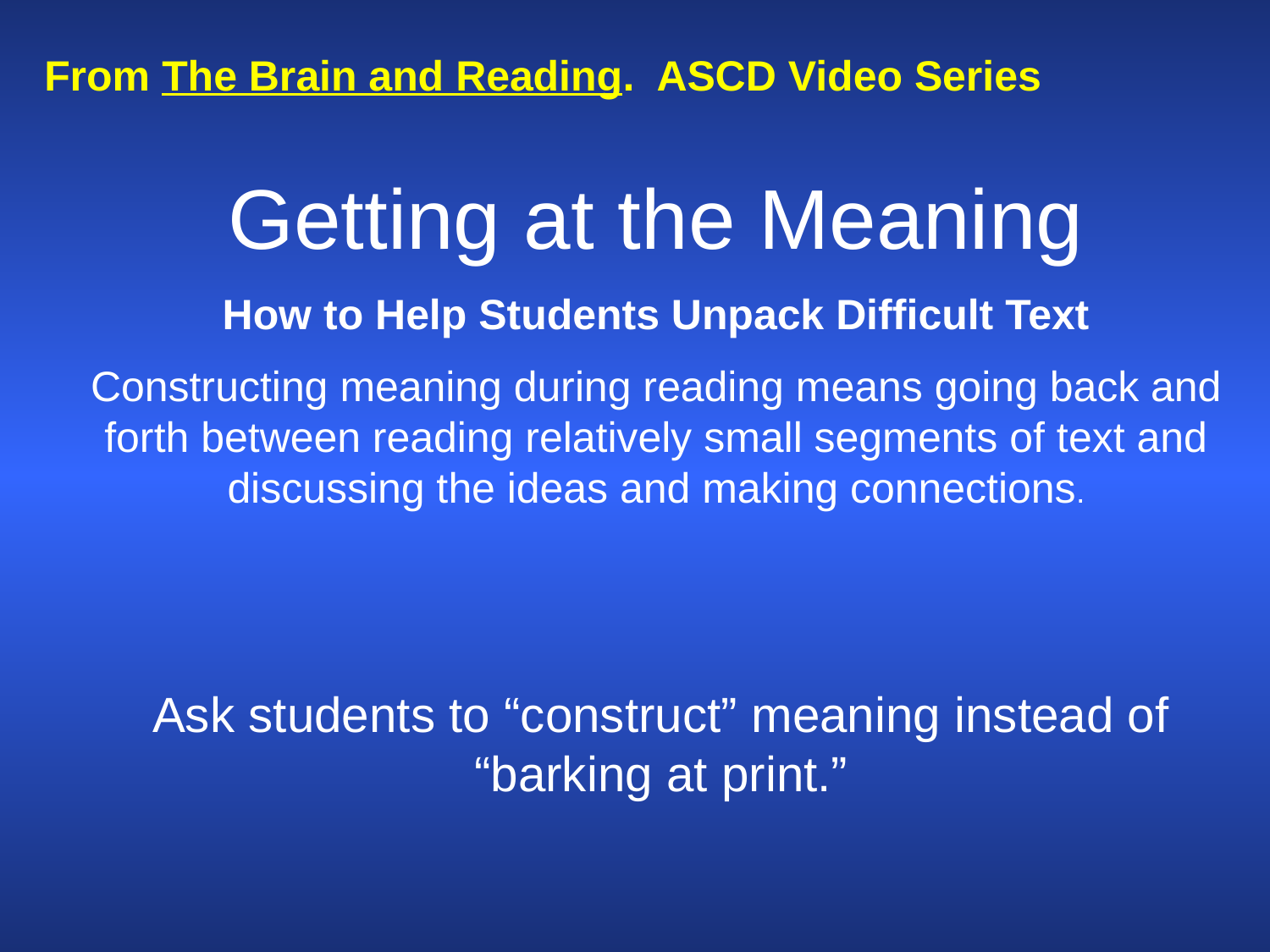

From The Brain and Reading.  ASCD Video Series
Getting at the Meaning
How to Help Students Unpack Difficult Text
Constructing meaning during reading means going back and forth between reading relatively small segments of text and discussing the ideas and making connections.
Ask students to “construct” meaning instead of “barking at print.”